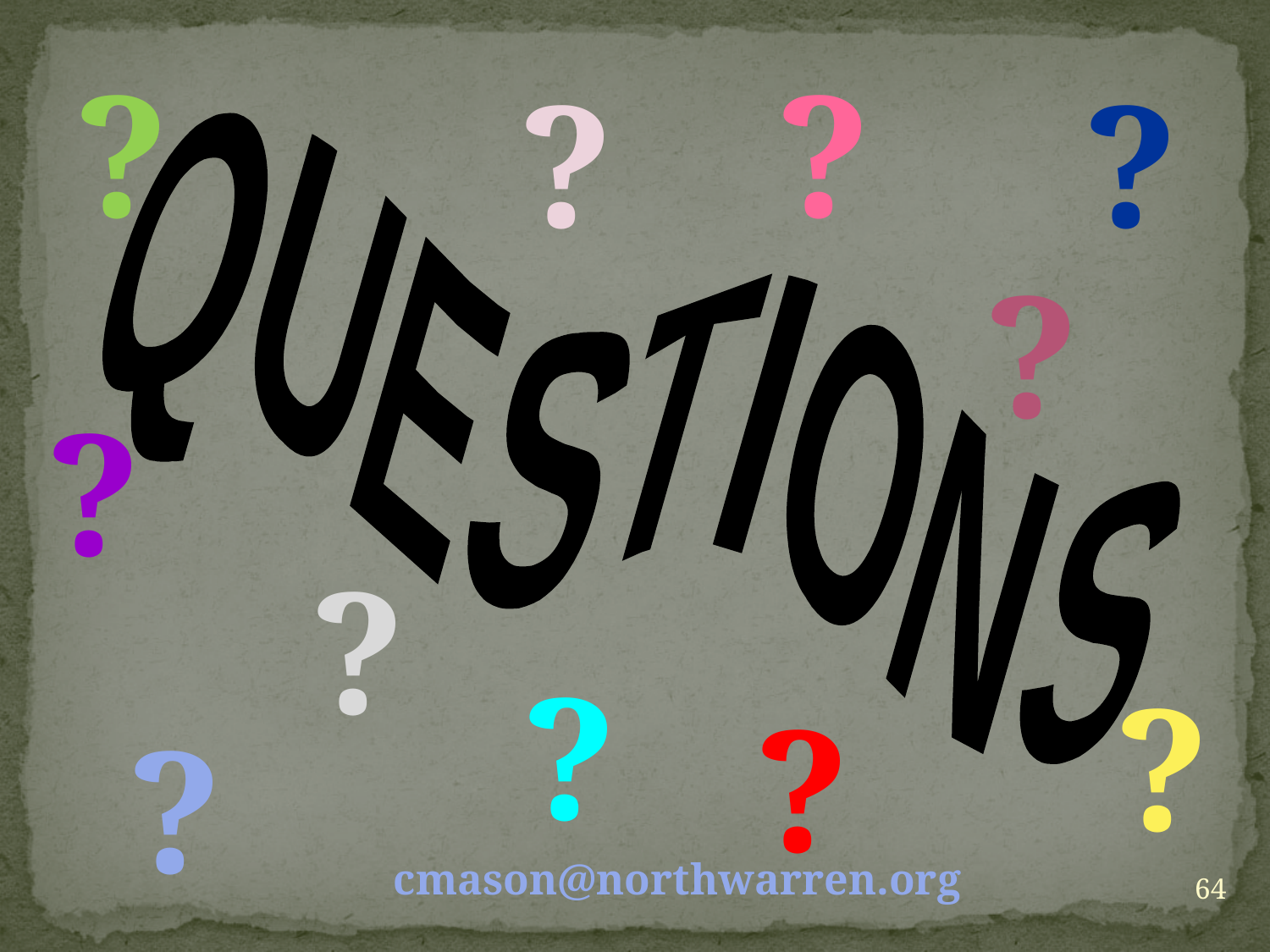

?
?
?
?
QUESTIONS
?
?
?
?
?
?
?
cmason@northwarren.org
64